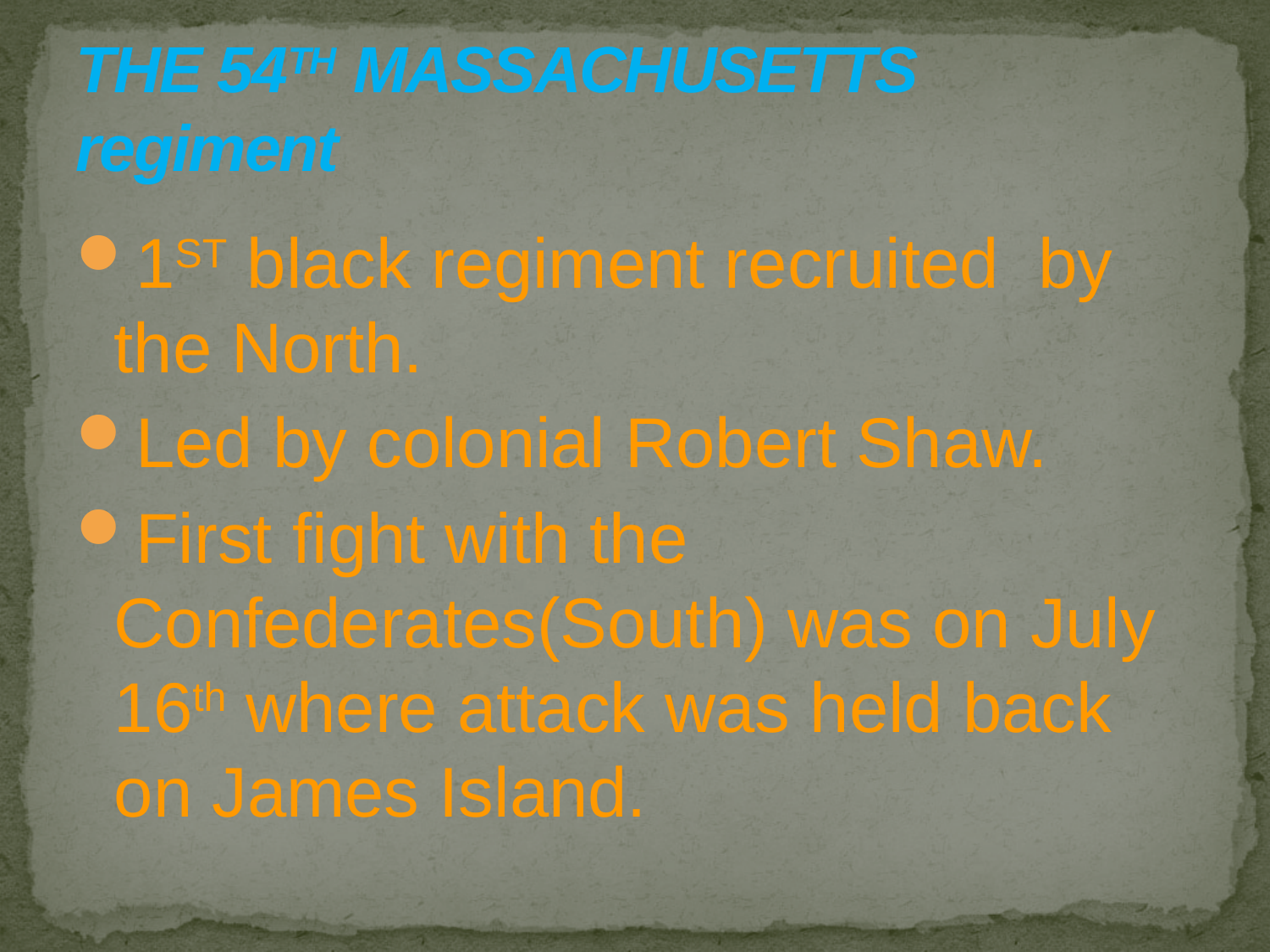

# THE 54TH MASSACHUSETTS regiment
1ST black regiment recruited  by the North.
Led by colonial Robert Shaw.
First fight with the Confederates(South) was on July 16th where attack was held back on James Island.